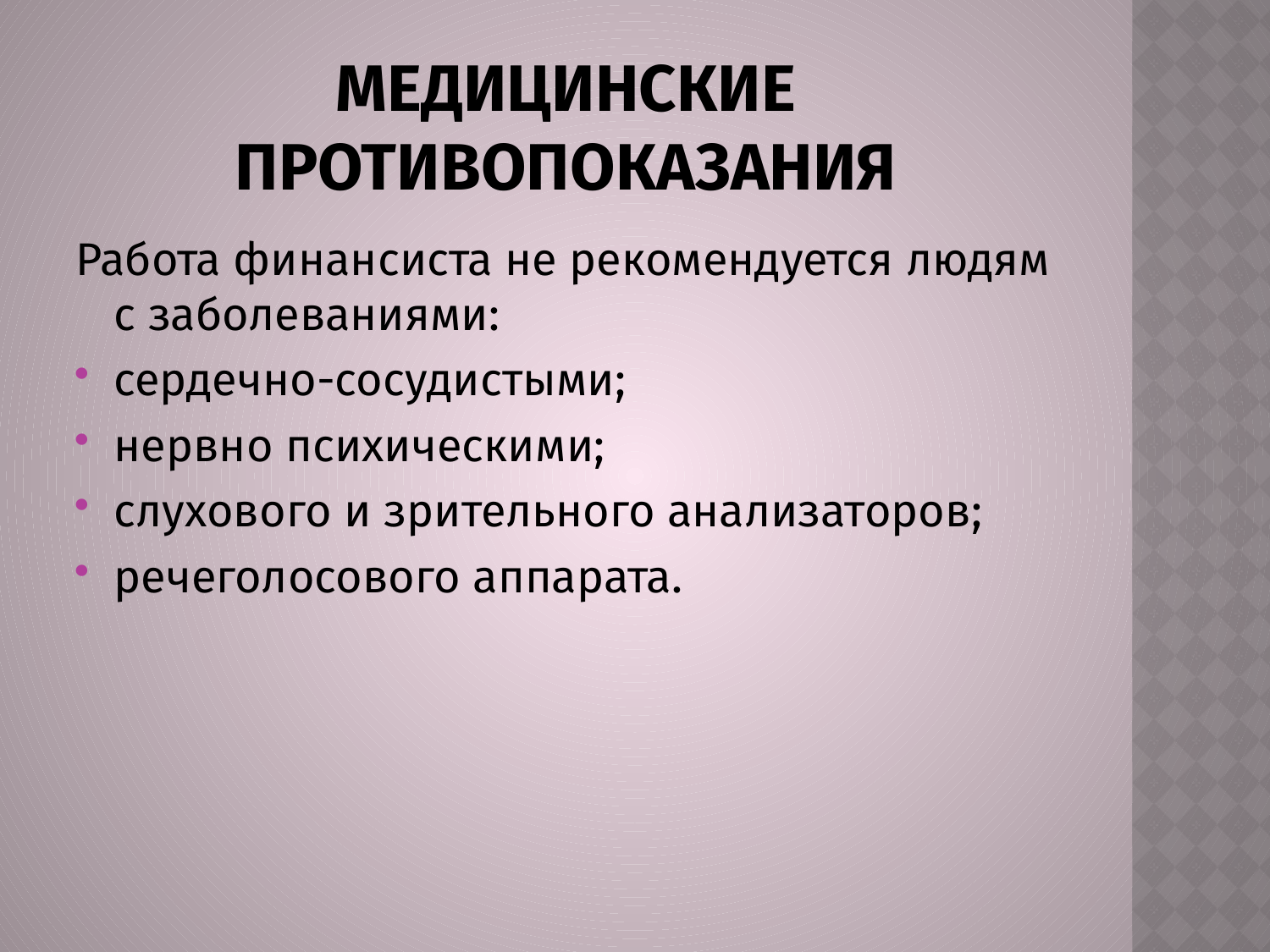

# МЕДИЦИНСКИЕ ПРОТИВОПОКАЗАНИЯ
Работа финансиста не рекомендуется людям с заболеваниями:
сердечно-сосудистыми;
нервно психическими;
слухового и зрительного анализаторов;
речеголосового аппарата.